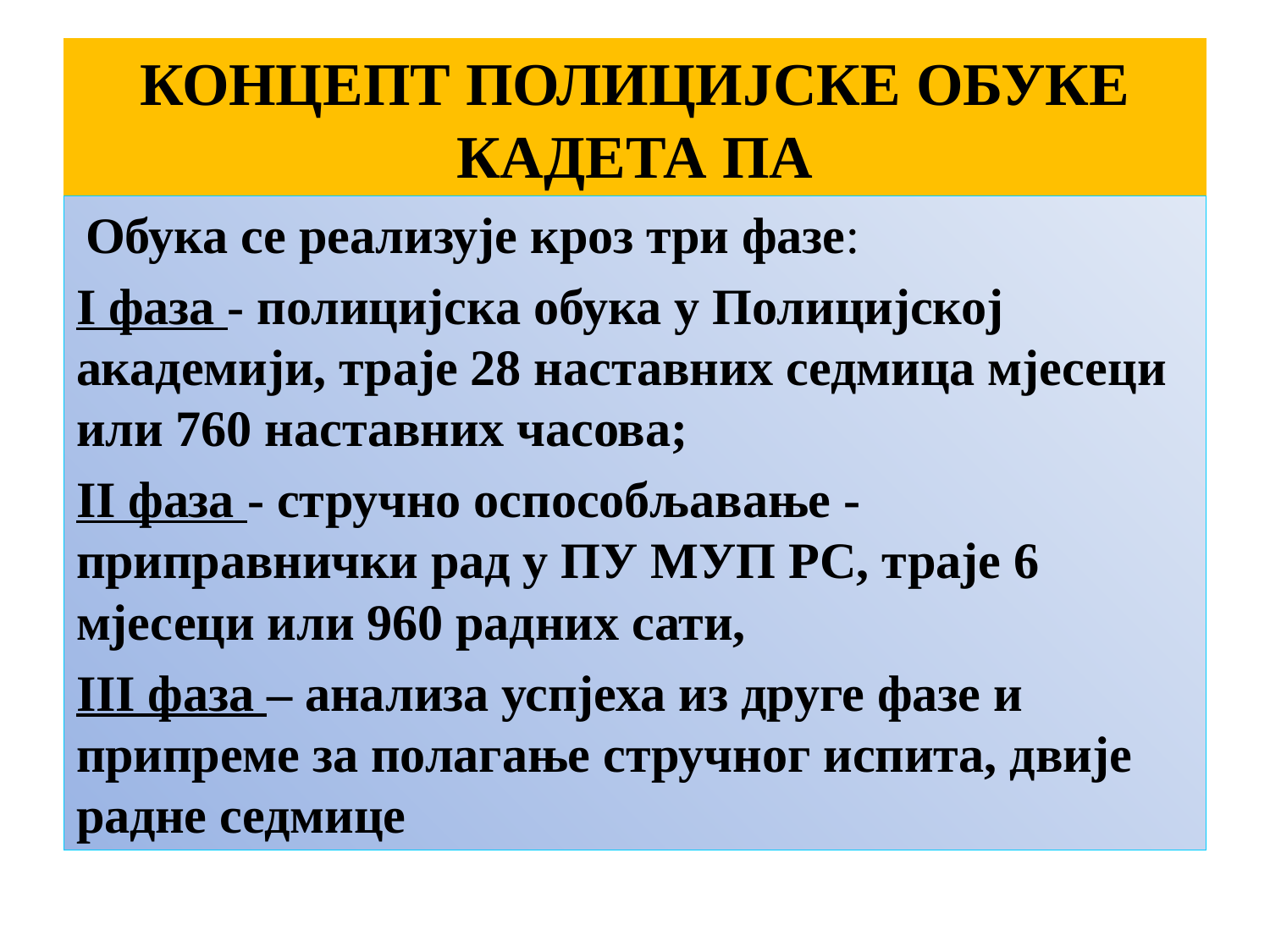

# КОНЦЕПТ ПОЛИЦИЈСКЕ ОБУКЕ КАДЕТА ПА
 Обука се реализује кроз три фазе:
I фаза - полицијска обука у Полицијској академији, траје 28 наставних седмица мјесеци или 760 наставних часова;
II фаза - стручно оспособљавање - приправнички рад у ПУ МУП РС, траје 6 мјесеци или 960 радних сати,
III фаза – анализа успјеха из друге фазе и припреме за полагање стручног испита, двије радне седмице